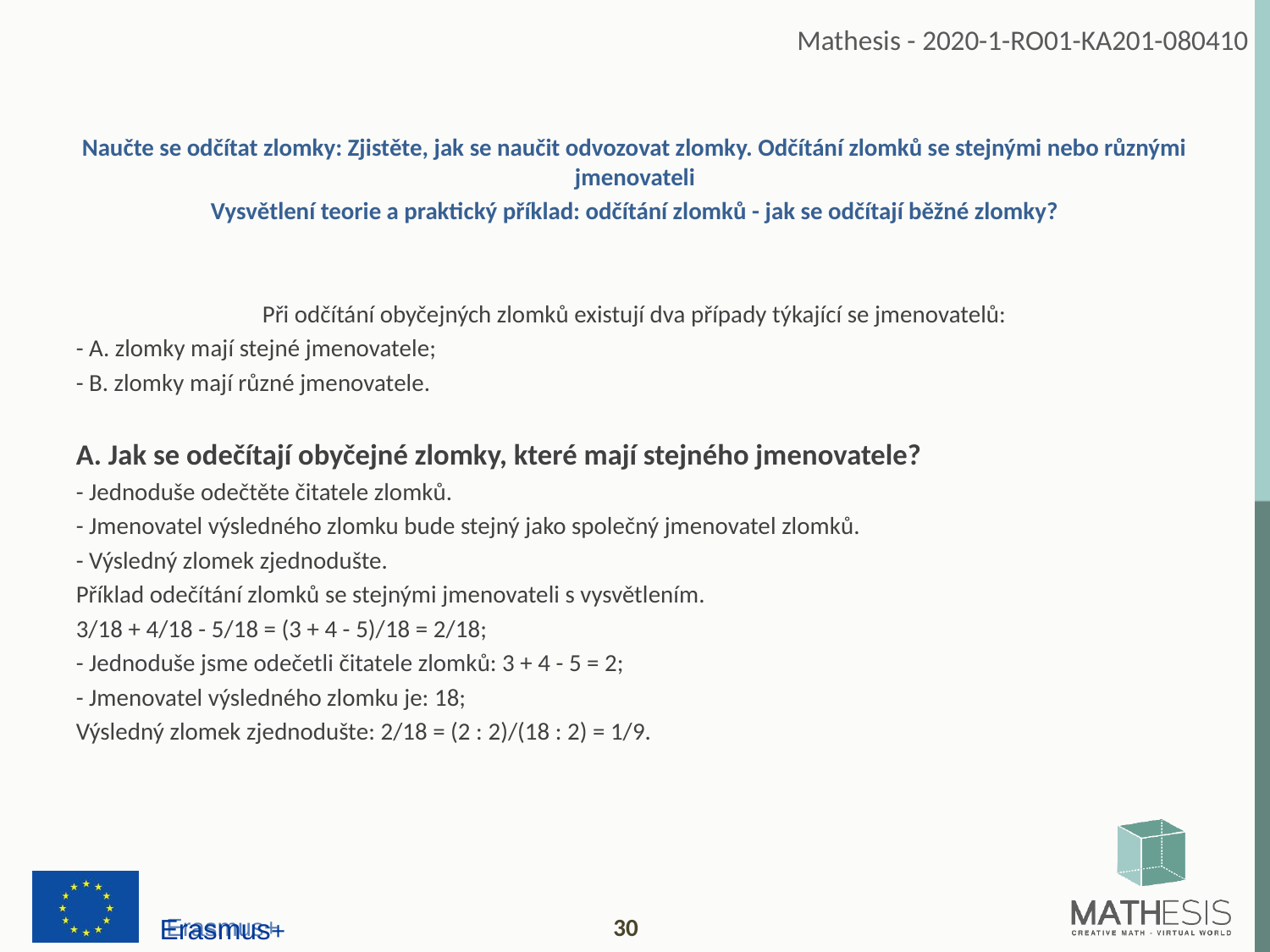

Naučte se odčítat zlomky: Zjistěte, jak se naučit odvozovat zlomky. Odčítání zlomků se stejnými nebo různými jmenovateli
Vysvětlení teorie a praktický příklad: odčítání zlomků - jak se odčítají běžné zlomky?

Při odčítání obyčejných zlomků existují dva případy týkající se jmenovatelů:
- A. zlomky mají stejné jmenovatele;
- B. zlomky mají různé jmenovatele.

A. Jak se odečítají obyčejné zlomky, které mají stejného jmenovatele?
- Jednoduše odečtěte čitatele zlomků.
- Jmenovatel výsledného zlomku bude stejný jako společný jmenovatel zlomků.
- Výsledný zlomek zjednodušte.
Příklad odečítání zlomků se stejnými jmenovateli s vysvětlením.
3/18 + 4/18 - 5/18 = (3 + 4 - 5)/18 = 2/18;
- Jednoduše jsme odečetli čitatele zlomků: 3 + 4 - 5 = 2;
- Jmenovatel výsledného zlomku je: 18;
Výsledný zlomek zjednodušte: 2/18 = (2 : 2)/(18 : 2) = 1/9.